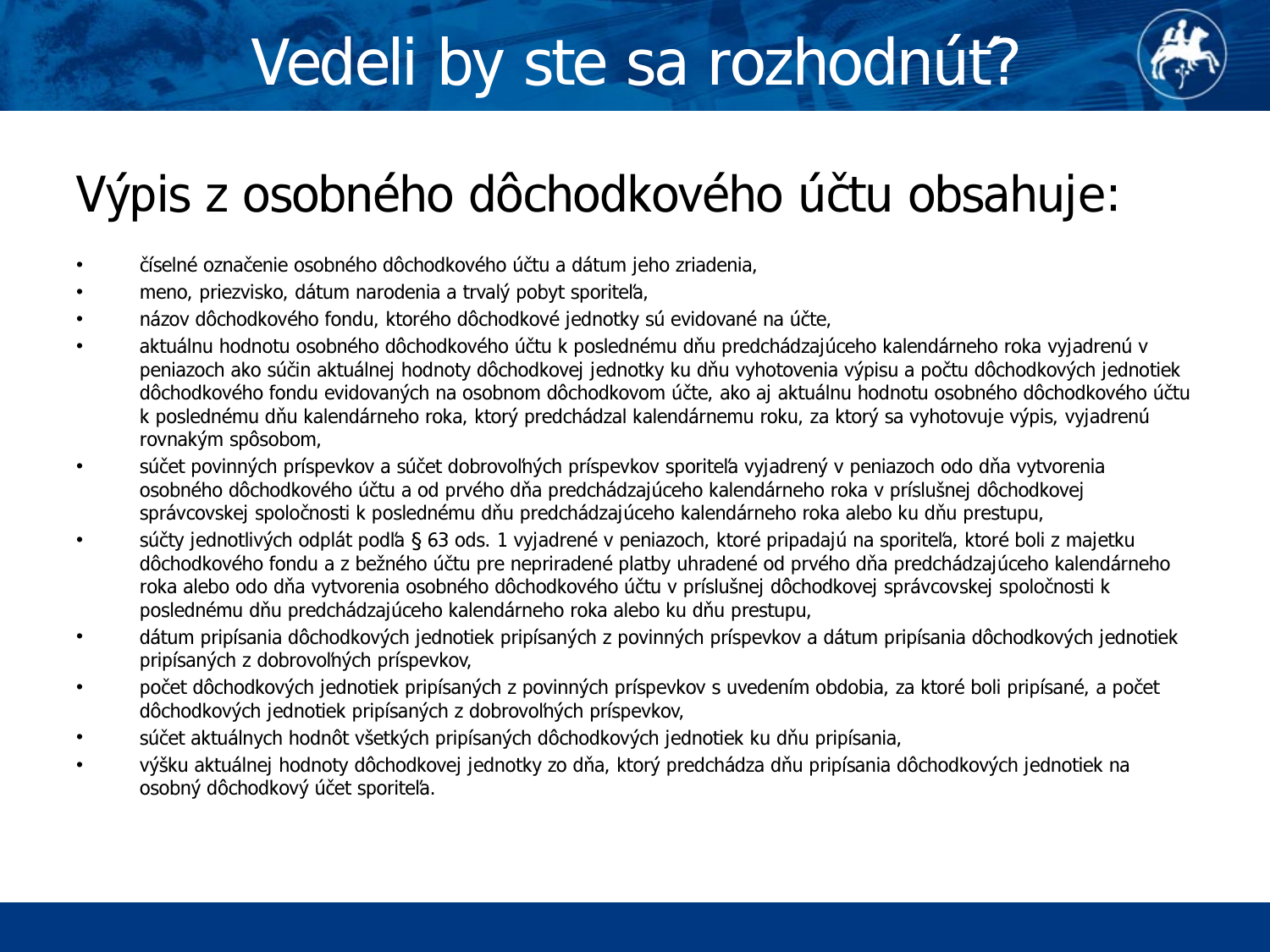

Vedeli by ste sa rozhodnúť?
Výpis z osobného dôchodkového účtu obsahuje:

číselné označenie osobného dôchodkového účtu a dátum jeho zriadenia,
meno, priezvisko, dátum narodenia a trvalý pobyt sporiteľa,
názov dôchodkového fondu, ktorého dôchodkové jednotky sú evidované na účte,
aktuálnu hodnotu osobného dôchodkového účtu k poslednému dňu predchádzajúceho kalendárneho roka vyjadrenú v peniazoch ako súčin aktuálnej hodnoty dôchodkovej jednotky ku dňu vyhotovenia výpisu a počtu dôchodkových jednotiek dôchodkového fondu evidovaných na osobnom dôchodkovom účte, ako aj aktuálnu hodnotu osobného dôchodkového účtu k poslednému dňu kalendárneho roka, ktorý predchádzal kalendárnemu roku, za ktorý sa vyhotovuje výpis, vyjadrenú rovnakým spôsobom,
súčet povinných príspevkov a súčet dobrovoľných príspevkov sporiteľa vyjadrený v peniazoch odo dňa vytvorenia osobného dôchodkového účtu a od prvého dňa predchádzajúceho kalendárneho roka v príslušnej dôchodkovej správcovskej spoločnosti k poslednému dňu predchádzajúceho kalendárneho roka alebo ku dňu prestupu,
súčty jednotlivých odplát podľa § 63 ods. 1 vyjadrené v peniazoch, ktoré pripadajú na sporiteľa, ktoré boli z majetku dôchodkového fondu a z bežného účtu pre nepriradené platby uhradené od prvého dňa predchádzajúceho kalendárneho roka alebo odo dňa vytvorenia osobného dôchodkového účtu v príslušnej dôchodkovej správcovskej spoločnosti k poslednému dňu predchádzajúceho kalendárneho roka alebo ku dňu prestupu,
dátum pripísania dôchodkových jednotiek pripísaných z povinných príspevkov a dátum pripísania dôchodkových jednotiek pripísaných z dobrovoľných príspevkov,
počet dôchodkových jednotiek pripísaných z povinných príspevkov s uvedením obdobia, za ktoré boli pripísané, a počet dôchodkových jednotiek pripísaných z dobrovoľných príspevkov,
súčet aktuálnych hodnôt všetkých pripísaných dôchodkových jednotiek ku dňu pripísania,
výšku aktuálnej hodnoty dôchodkovej jednotky zo dňa, ktorý predchádza dňu pripísania dôchodkových jednotiek na osobný dôchodkový účet sporiteľa.